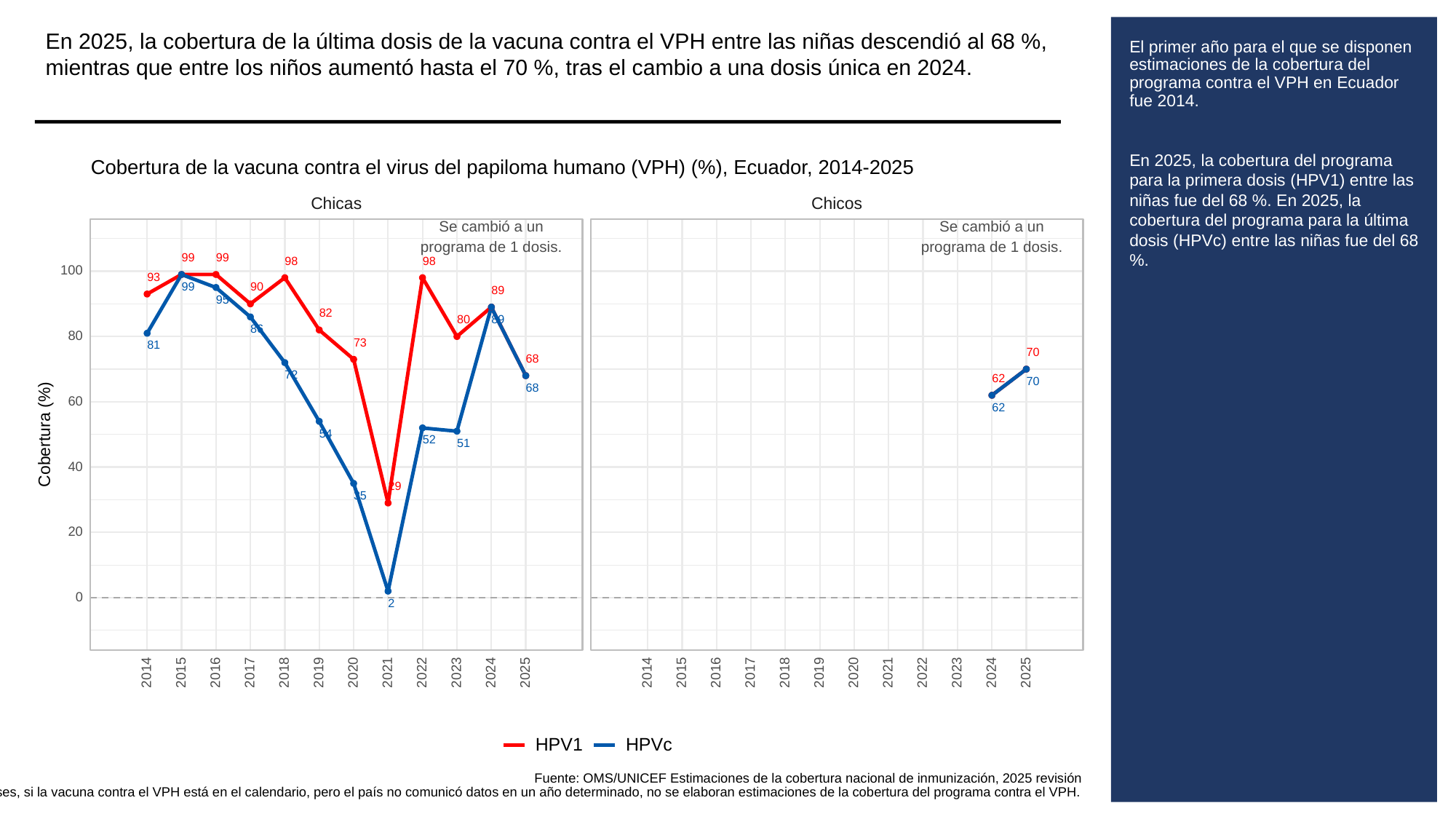

En 2025, la cobertura de la última dosis de la vacuna contra el VPH entre las niñas descendió al 68 %, mientras que entre los niños aumentó hasta el 70 %, tras el cambio a una dosis única en 2024.
# El primer año para el que se disponen estimaciones de la cobertura del programa contra el VPH en Ecuador fue 2014.

En 2025, la cobertura del programa para la primera dosis (HPV1) entre las niñas fue del 68 %. En 2025, la cobertura del programa para la última dosis (HPVc) entre las niñas fue del 68 %.

Cobertura de la vacuna contra el virus del papiloma humano (VPH) (%), Ecuador, 2014-2025
Chicas
Chicos

Se cambió a un
Se cambió a un

programa de 1 dosis.
programa de 1 dosis.
99
99
98
98
100

93

99
90

89

95

82

89
80
86

80

73
81
70
68

72

62
70
68

60

62

Cobertura (%)

54

52
51
40

29
35

20

0

2

2023
2023
2014
2015
2016
2017
2018
2019
2020
2021
2022
2024
2025
2014
2015
2016
2017
2018
2019
2020
2021
2022
2024
2025
HPVc
HPV1

Fuente: OMS/UNICEF Estimaciones de la cobertura nacional de inmunización, 2025 revisión
Para algunos países, si la vacuna contra el VPH está en el calendario, pero el país no comunicó datos en un año determinado, no se elaboran estimaciones de la cobertura del programa contra el VPH.